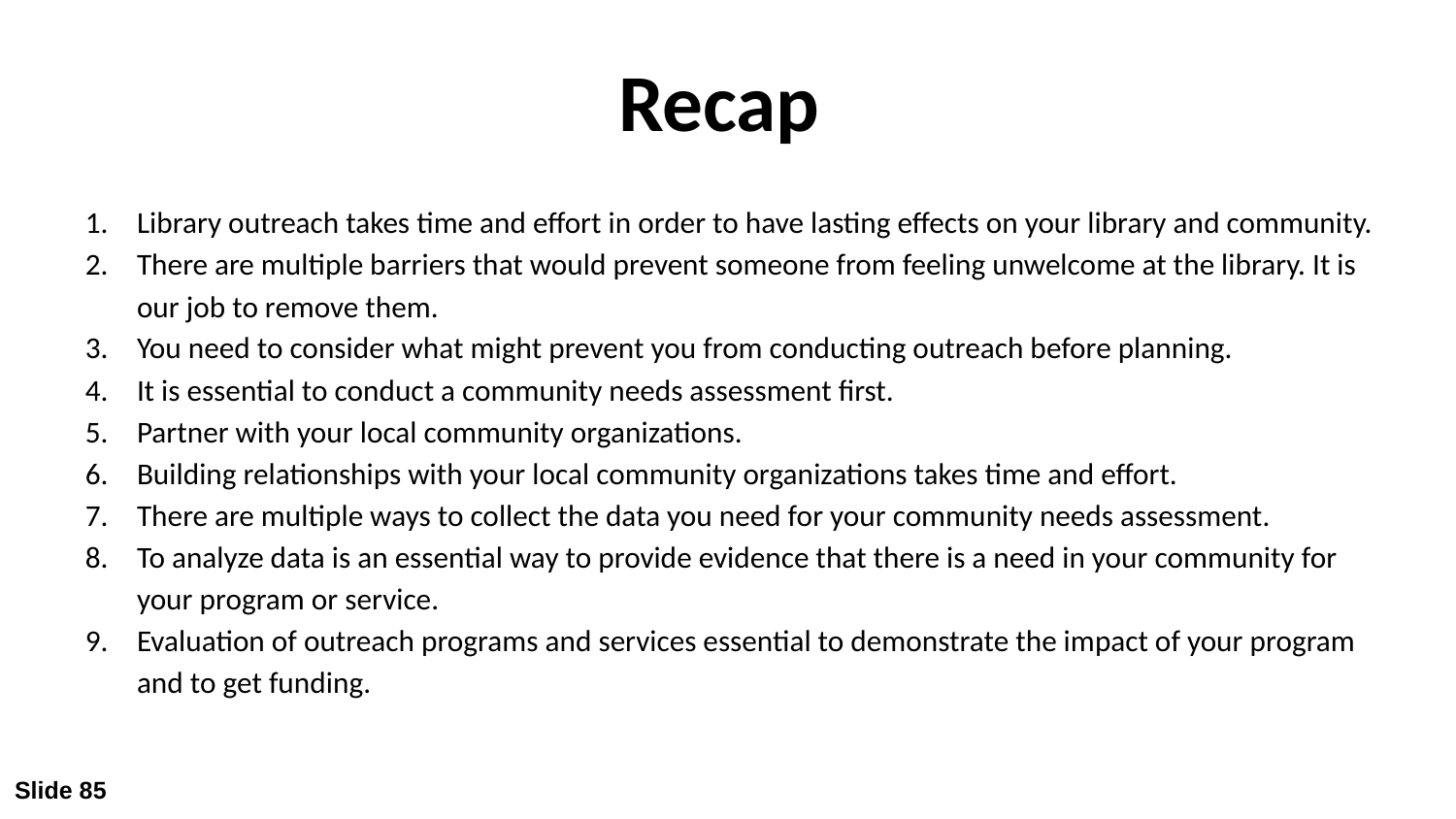

# Recap
Library outreach takes time and effort in order to have lasting effects on your library and community.
There are multiple barriers that would prevent someone from feeling unwelcome at the library. It is our job to remove them.
You need to consider what might prevent you from conducting outreach before planning.
It is essential to conduct a community needs assessment first.
Partner with your local community organizations.
Building relationships with your local community organizations takes time and effort.
There are multiple ways to collect the data you need for your community needs assessment.
To analyze data is an essential way to provide evidence that there is a need in your community for your program or service.
Evaluation of outreach programs and services essential to demonstrate the impact of your program and to get funding.
Slide 85